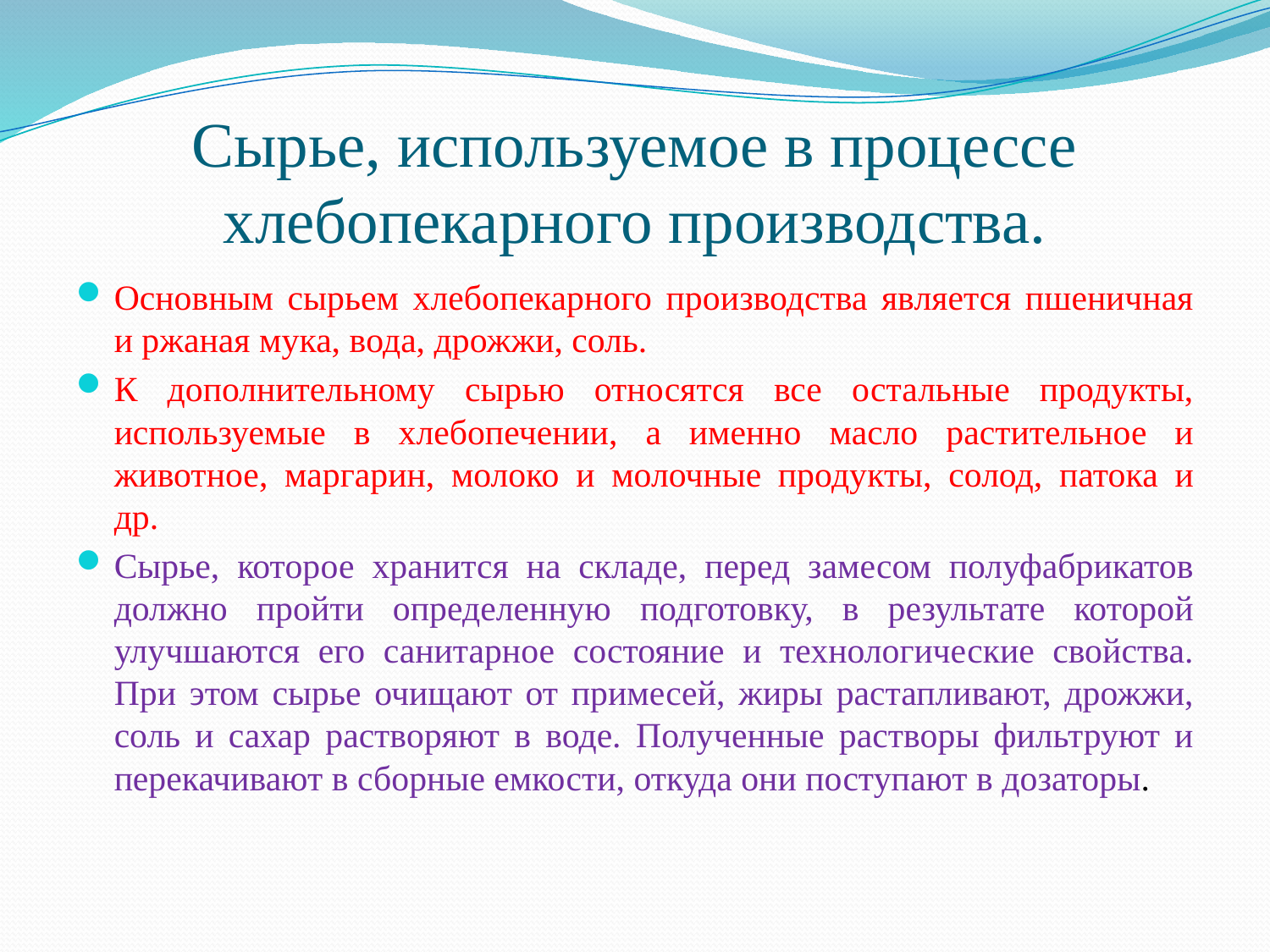

# Сырье, используемое в процессе хлебопекарного производства.
Основным сырьем хлебопекарного производства является пшеничная и ржаная мука, вода, дрожжи, соль.
К дополнительному сырью относятся все остальные продукты, используемые в хлебопечении, а именно масло растительное и животное, маргарин, молоко и молочные продукты, солод, патока и др.
Сырье, которое хранится на складе, перед замесом полуфабрикатов должно пройти определенную подготовку, в результате которой улучшаются его санитарное состояние и технологические свойства. При этом сырье очищают от примесей, жиры растапливают, дрожжи, соль и сахар растворяют в воде. Полученные растворы фильтруют и перекачивают в сборные емкости, откуда они поступают в дозаторы.